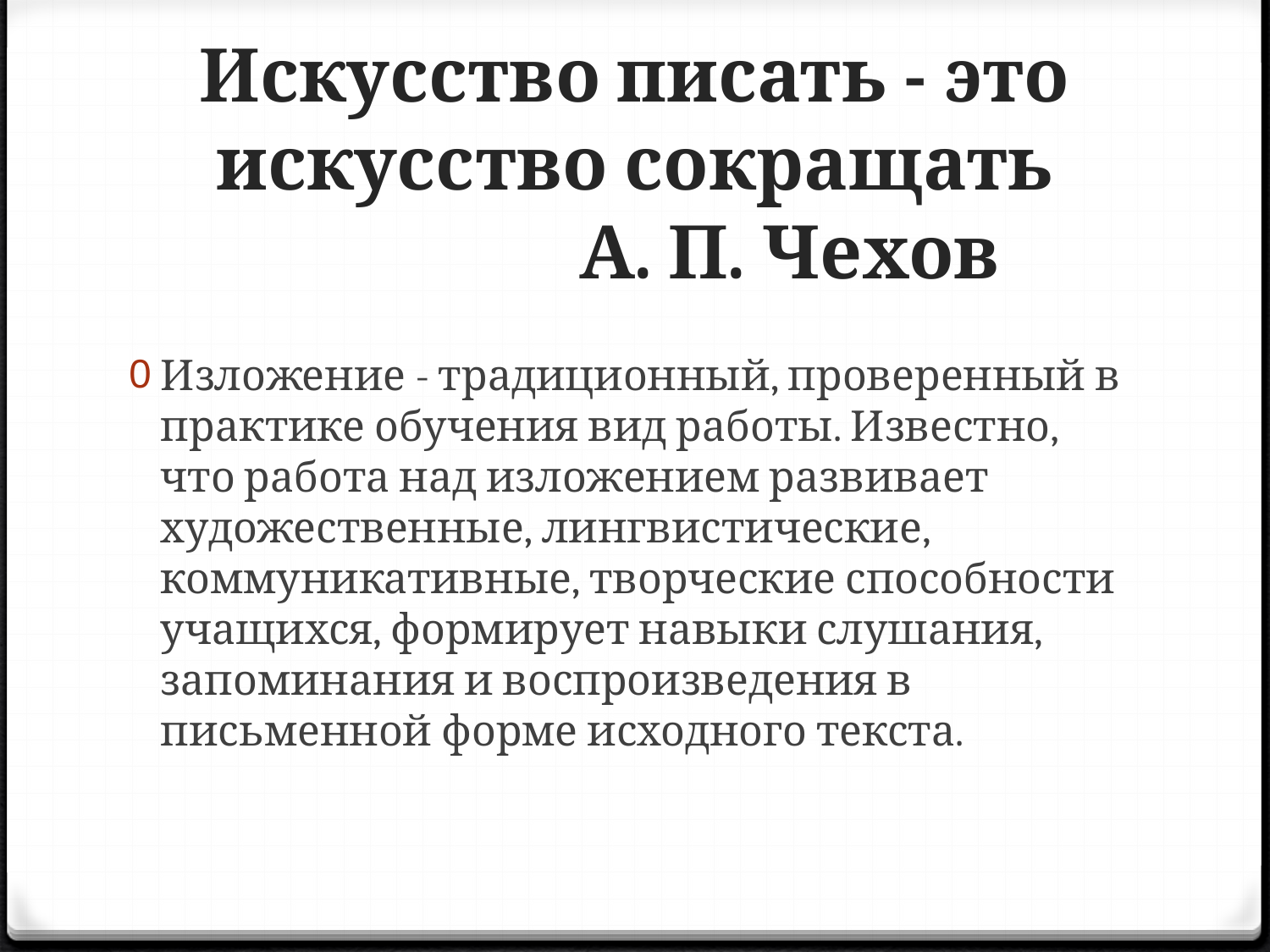

# Искусство писать - это искусство сокращать А. П. Чехов

Изложение - традиционный, проверенный в практике обучения вид работы. Известно, что работа над изложением развивает художественные, лингвистические, коммуникативные, творческие способности учащихся, формирует навыки слушания,  запоминания и воспроизведения в письменной форме исходного текста.